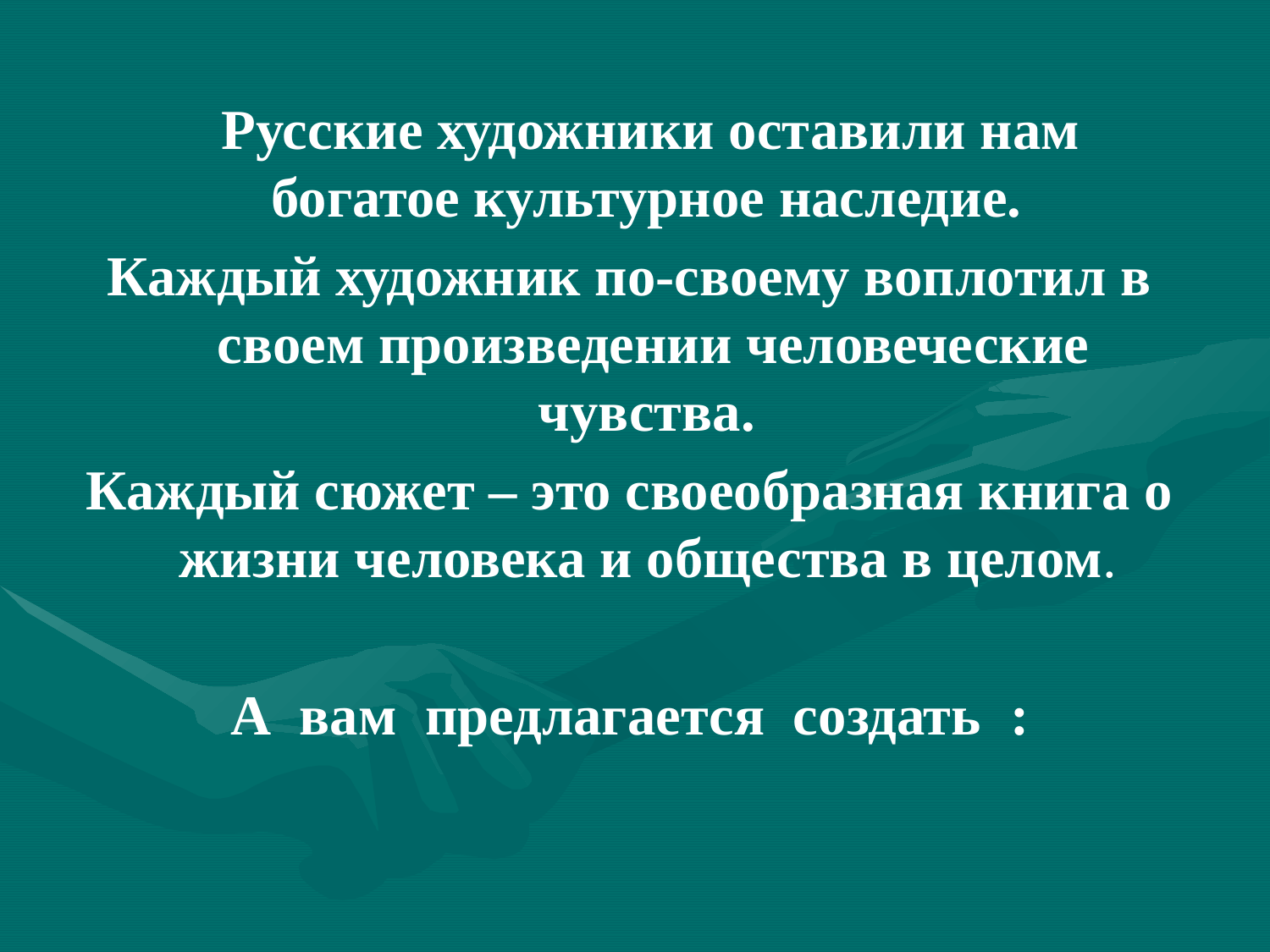

Русские художники оставили нам богатое культурное наследие.
Каждый художник по-своему воплотил в своем произведении человеческие чувства.
Каждый сюжет – это своеобразная книга о жизни человека и общества в целом.

А  вам  предлагается  создать  :